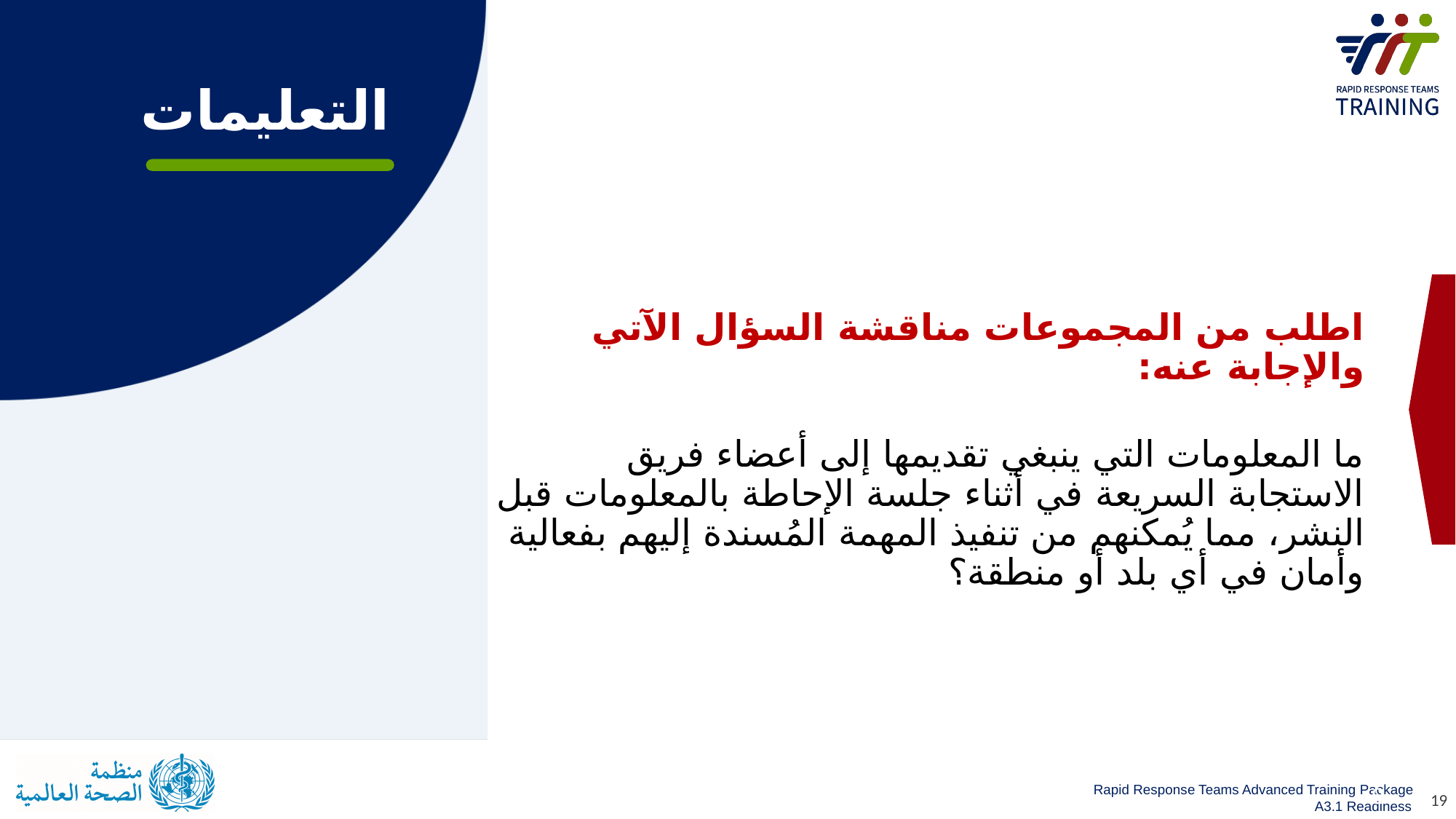

# التعليمات

اطلب من المجموعات مناقشة السؤال الآتي والإجابة عنه:

ما المعلومات التي ينبغي تقديمها إلى أعضاء فريق الاستجابة السريعة في أثناء جلسة الإحاطة بالمعلومات قبل النشر، مما يُمكنهم من تنفيذ المهمة المُسندة إليهم بفعالية وأمان في أي بلد أو منطقة؟

19